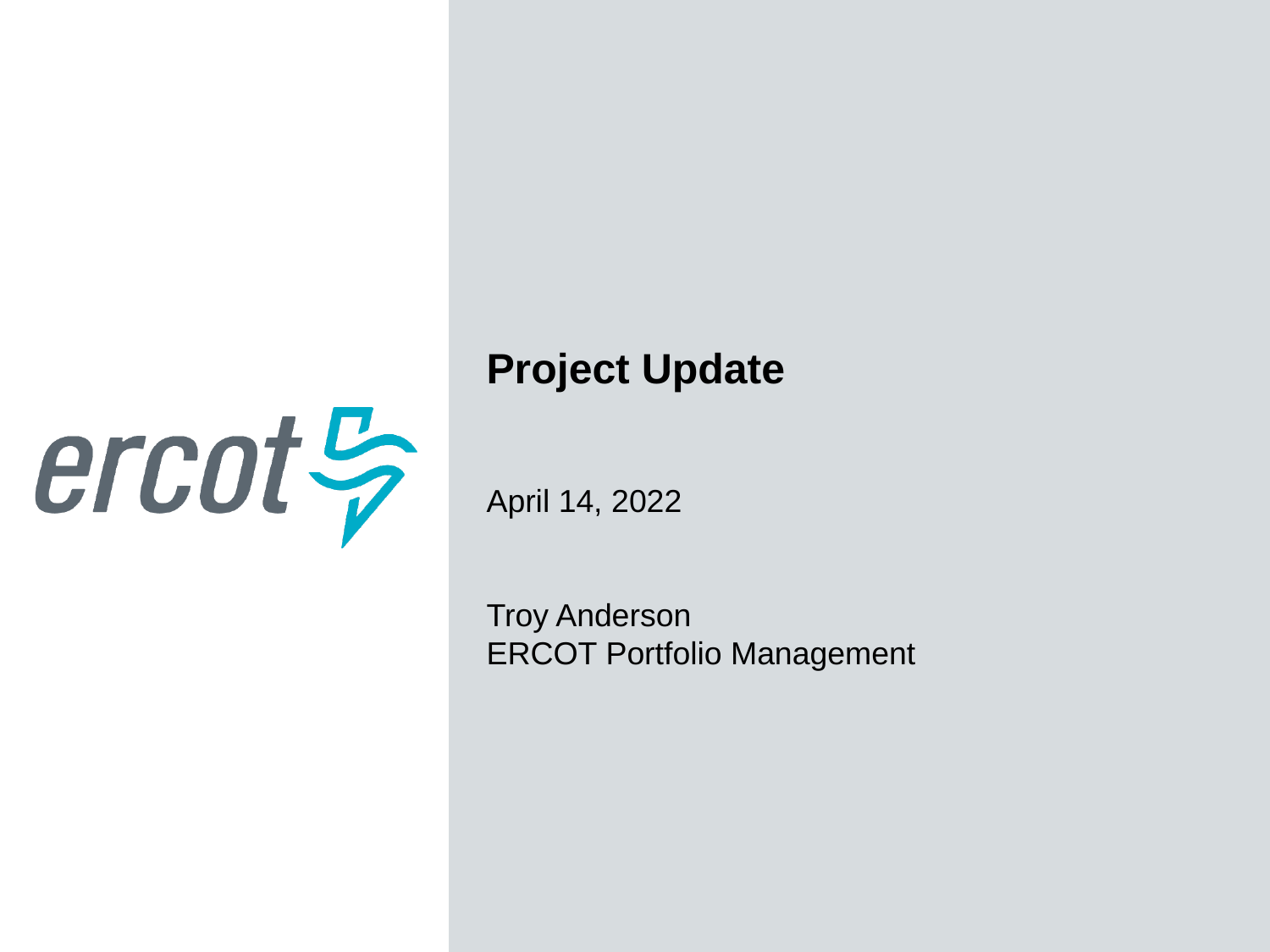

Project Update

April 14, 2022

Troy Anderson
ERCOT Portfolio Management